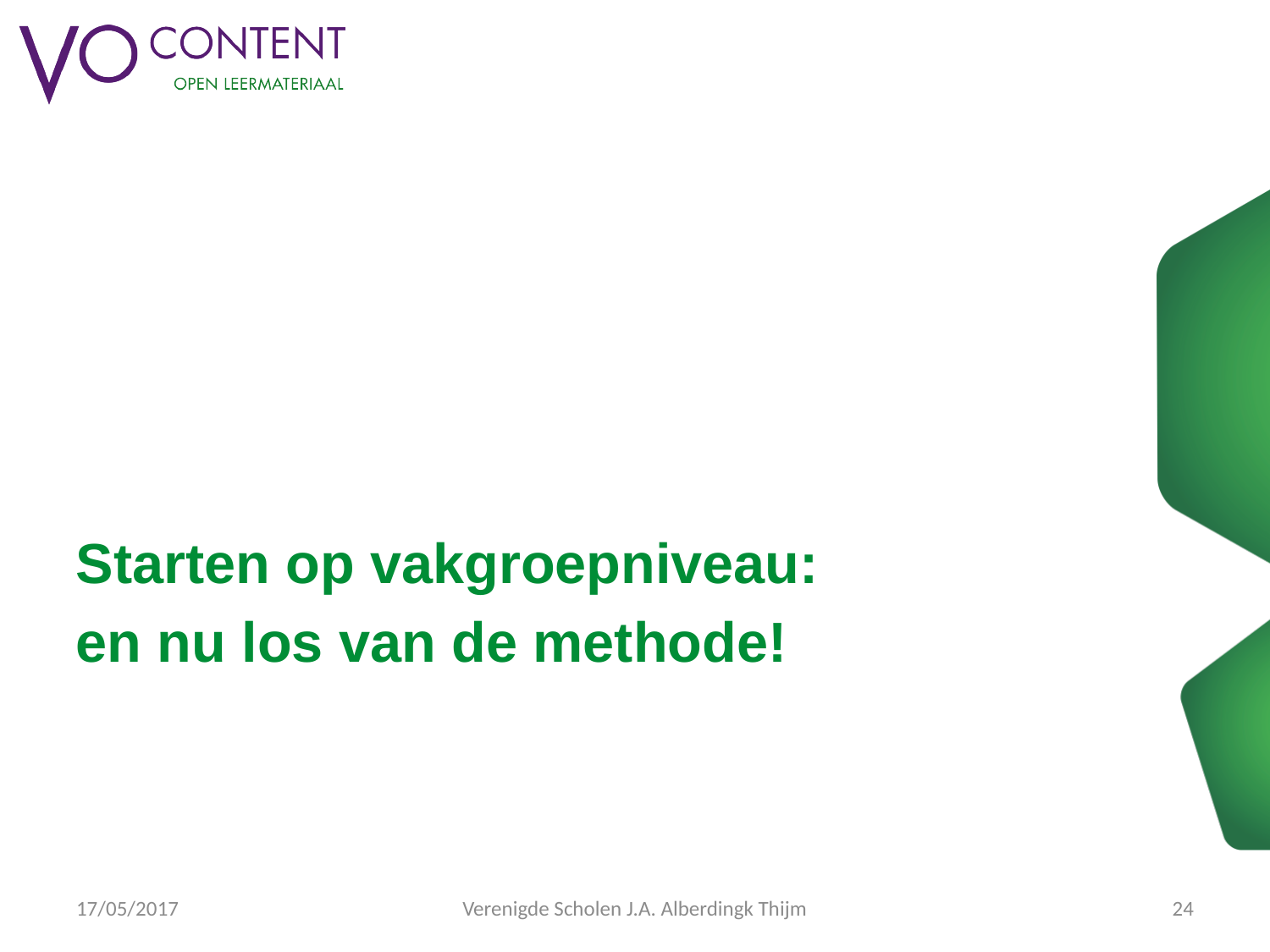

Starten op vakgroepniveau:
en nu los van de methode!

17/05/2017
Verenigde Scholen J.A. Alberdingk Thijm
24